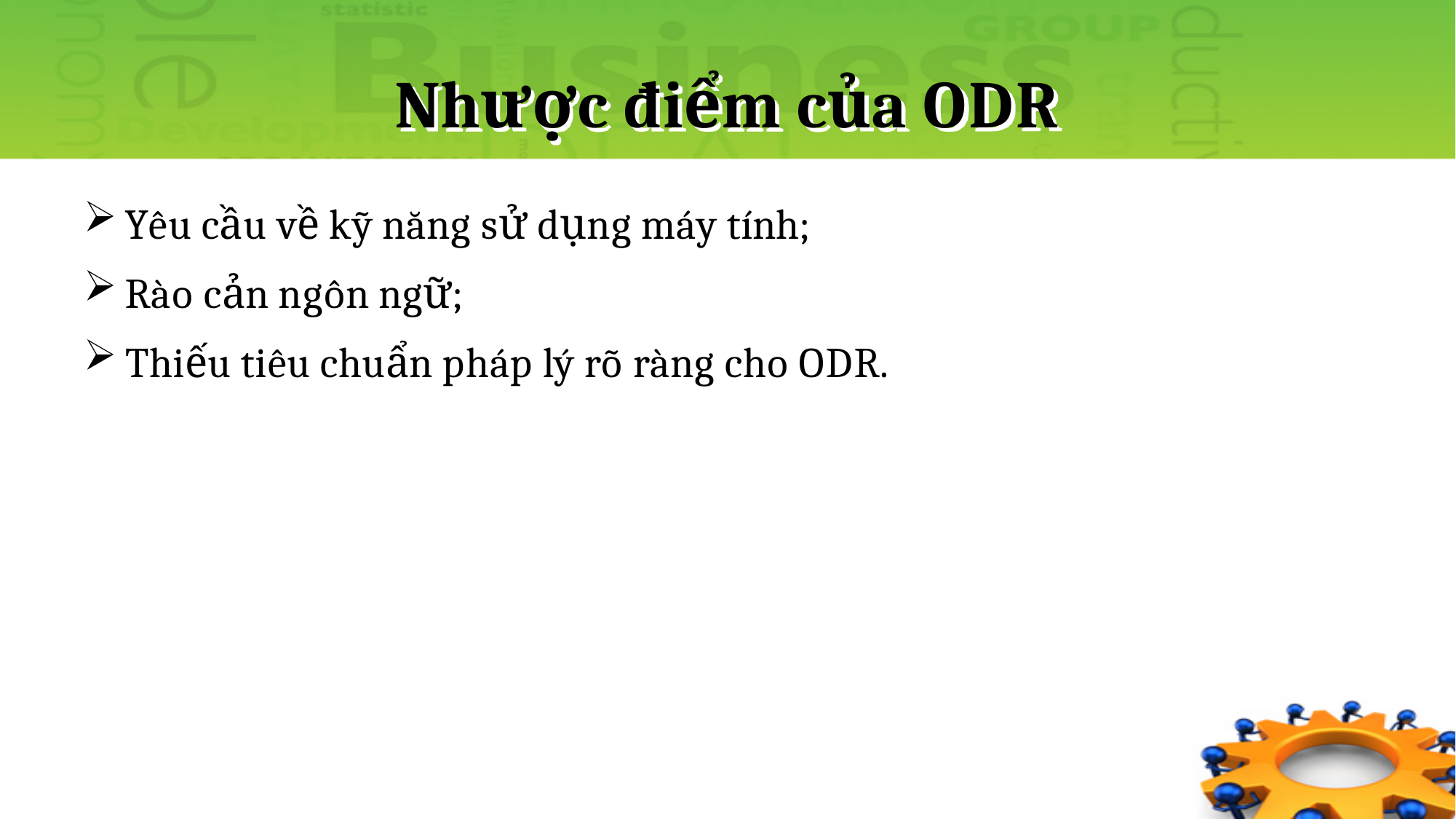

# Nhược điểm của ODR
Yêu cầu về kỹ năng sử dụng máy tính;
Rào cản ngôn ngữ;
Thiếu tiêu chuẩn pháp lý rõ ràng cho ODR.